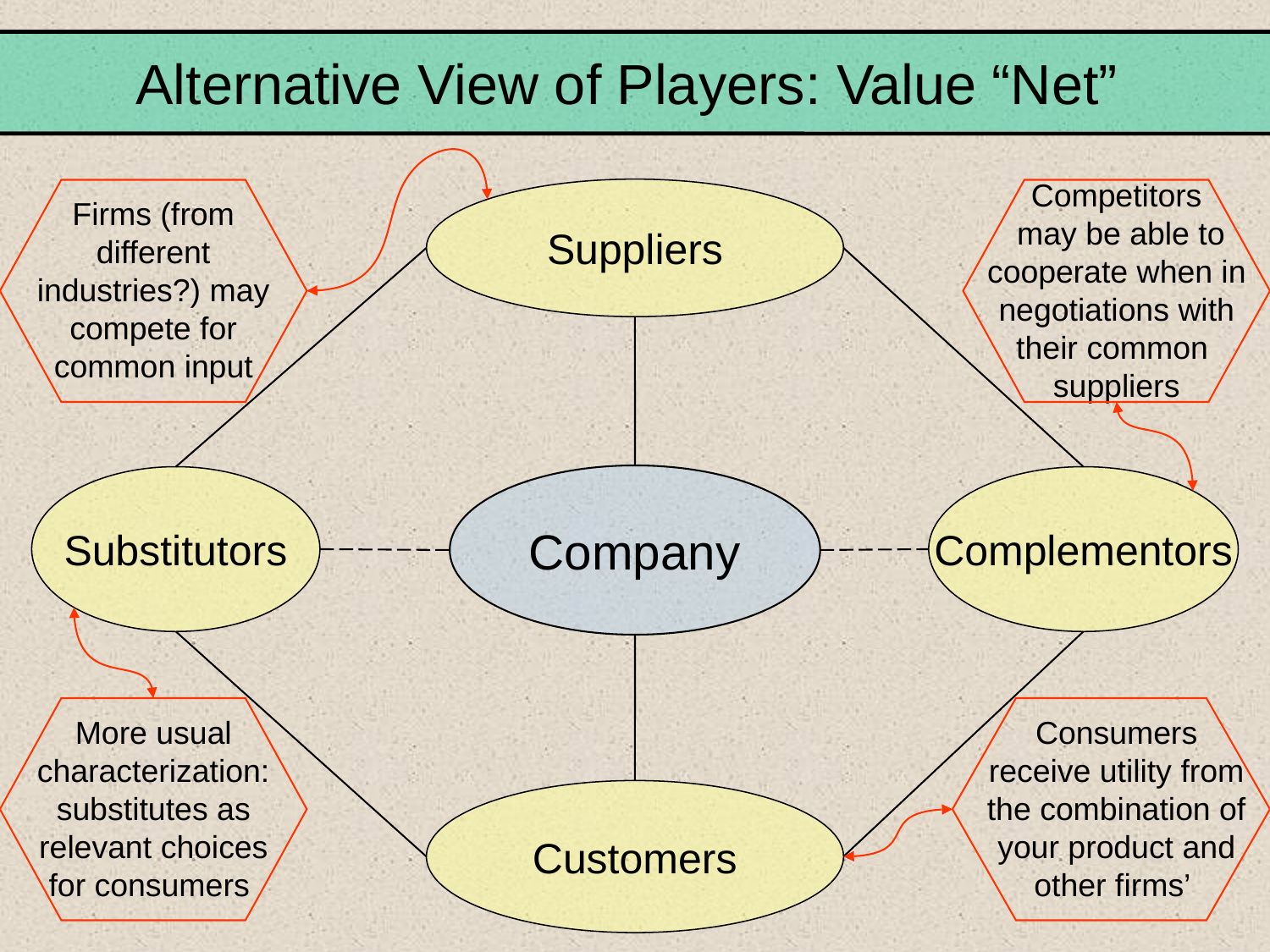

Alternative View of Players: Value “Net”

Competitors
 may be able to cooperate when in negotiations with their common
suppliers
Suppliers

Firms (from different industries?) may compete for common input
Company
Substitutors
Complementors

More usual characterization: substitutes as relevant choices for consumers
Consumers receive utility from the combination of your product and other firms’
Customers